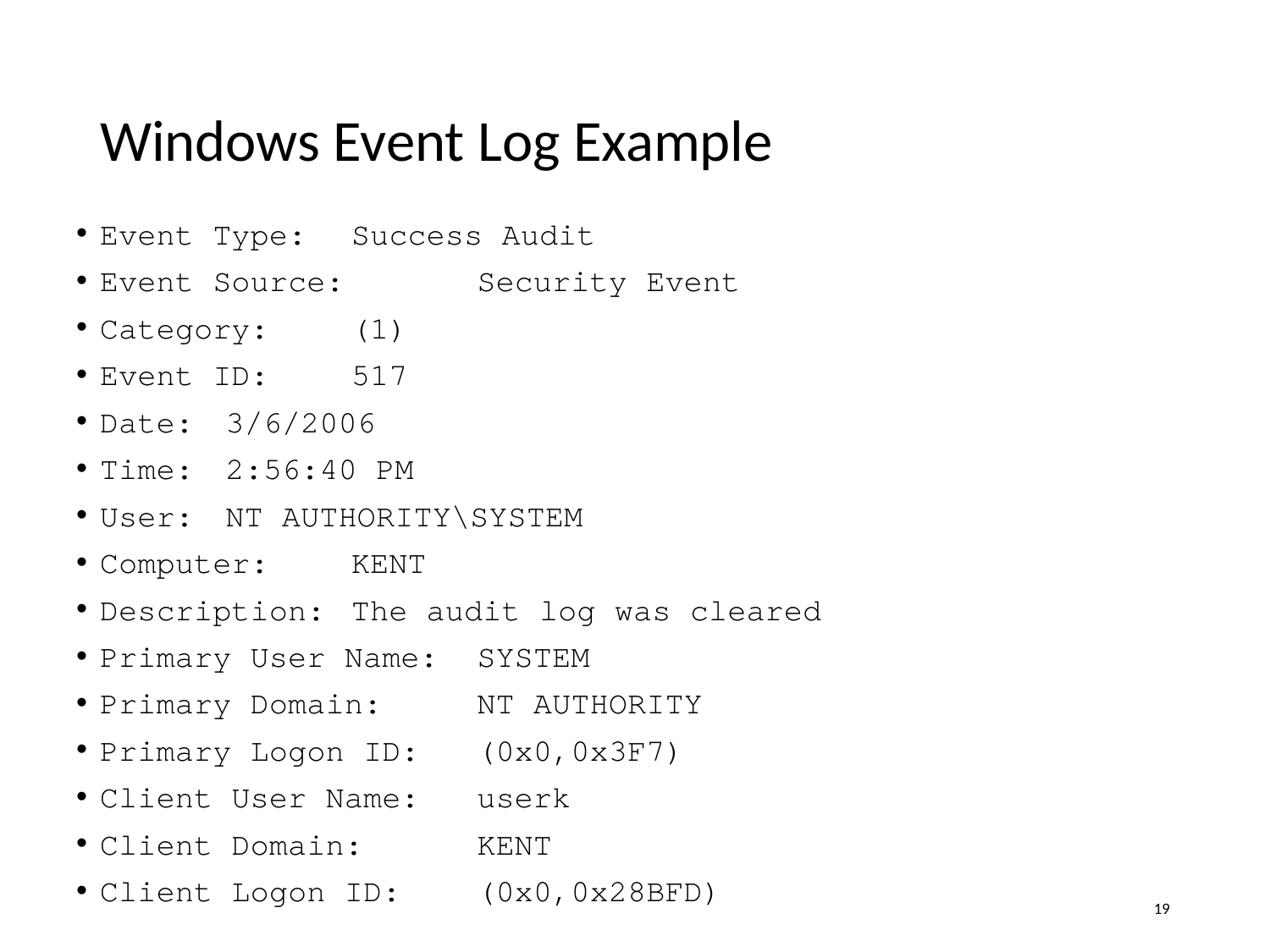

# Windows Event Log Example
Event Type: 		Success Audit
Event Source: 		Security Event
Category: 		(1)
Event ID: 		517
Date: 			3/6/2006
Time: 			2:56:40 PM
User: 			NT AUTHORITY\SYSTEM
Computer: 		KENT
Description: 		The audit log was cleared
Primary User Name:	SYSTEM
Primary Domain: 	NT AUTHORITY
Primary Logon ID:	(0x0,0x3F7)
Client User Name:	userk
Client Domain:		KENT
Client Logon ID:	(0x0,0x28BFD)
19